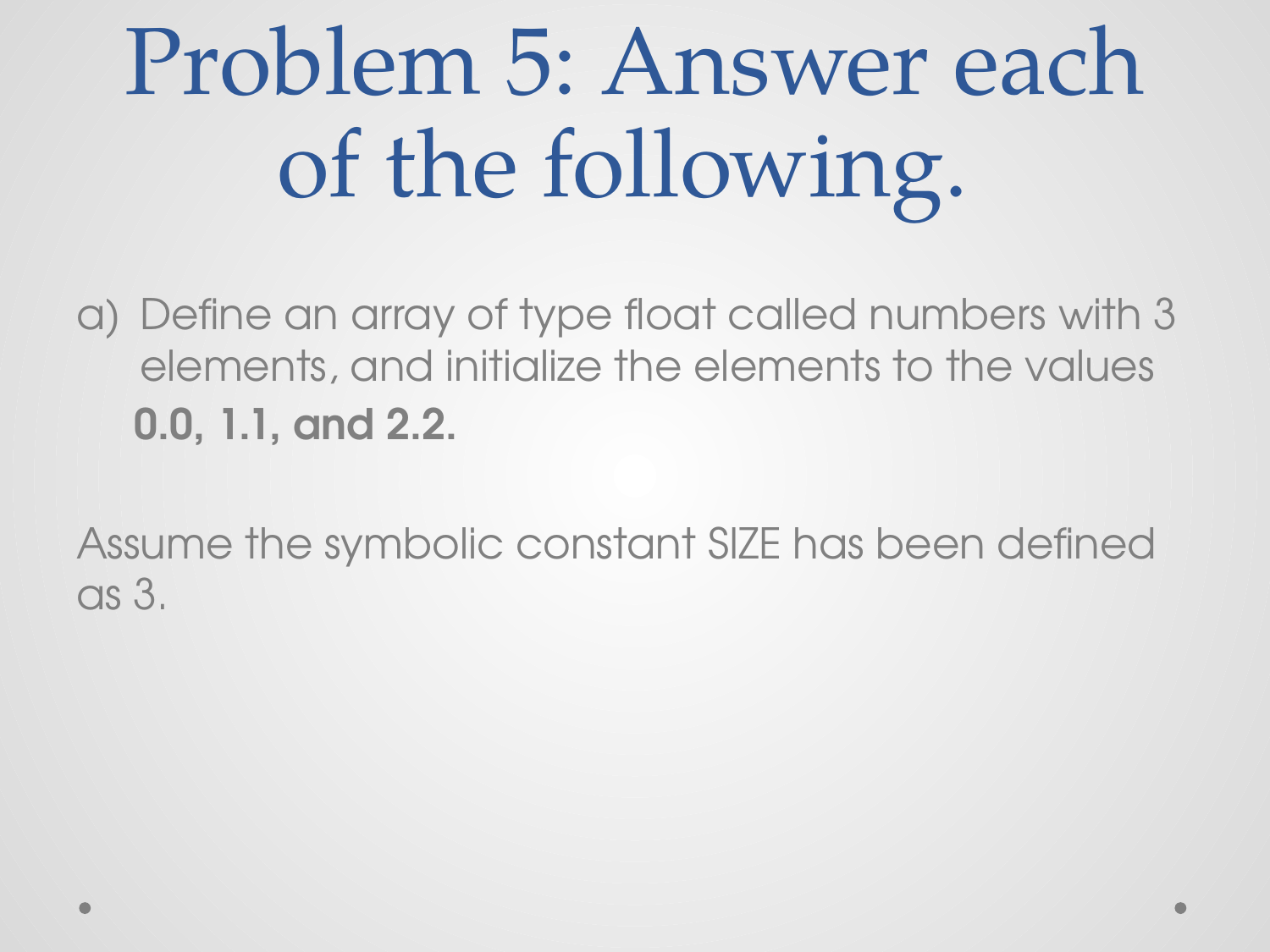

# Problem 5: Answer each of the following.

Define an array of type float called numbers with 3 elements, and initialize the elements to the values
     0.0, 1.1, and 2.2.

Assume the symbolic constant SIZE has been defined as 3.